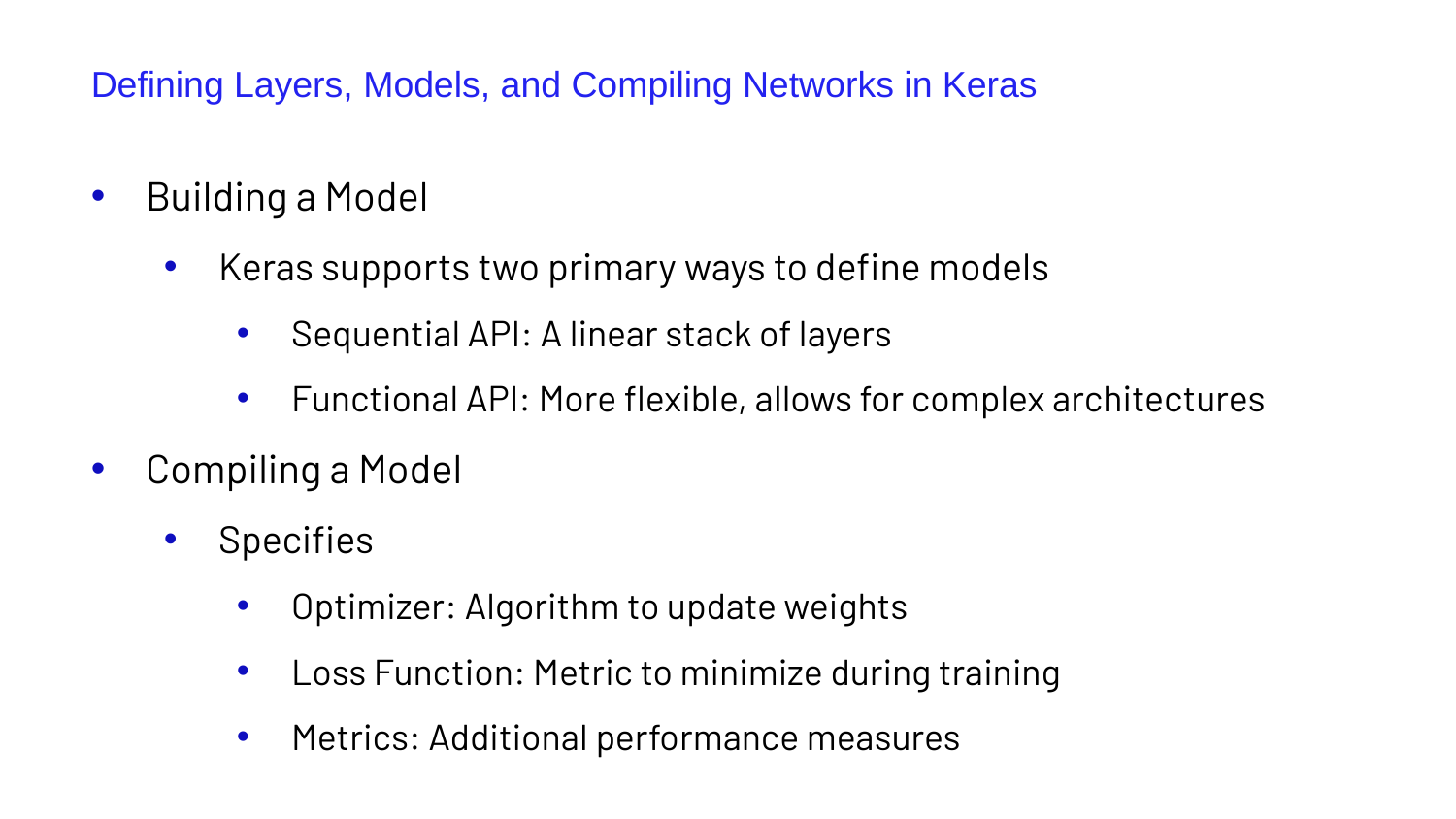

Defining Layers, Models, and Compiling Networks in Keras
Building a Model
Keras supports two primary ways to define models
Sequential API: A linear stack of layers
Functional API: More flexible, allows for complex architectures
Compiling a Model
Specifies
Optimizer: Algorithm to update weights
Loss Function: Metric to minimize during training
Metrics: Additional performance measures